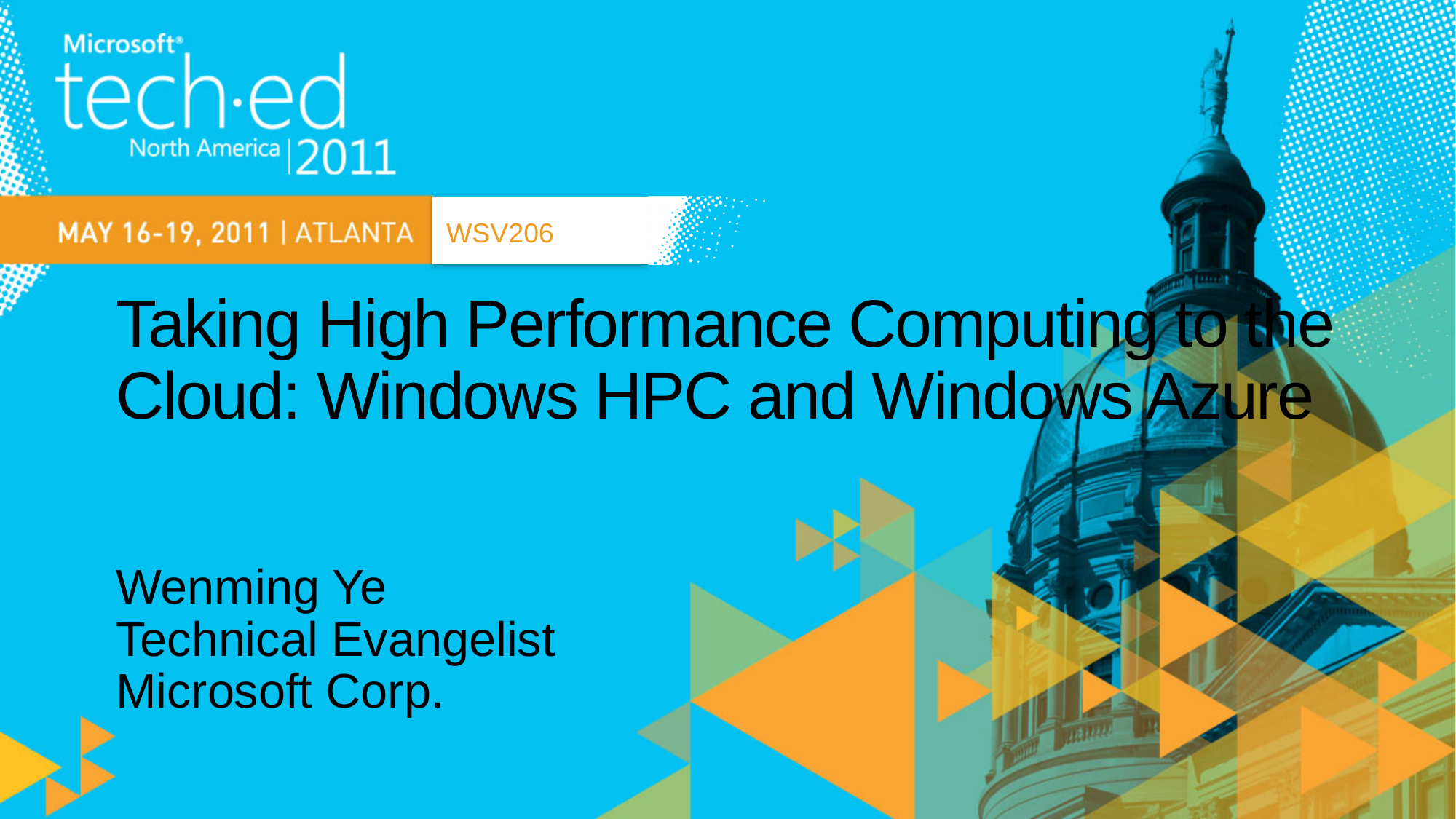

WSV206
# Taking High Performance Computing to the Cloud: Windows HPC and Windows Azure
Wenming Ye
Technical Evangelist
Microsoft Corp.